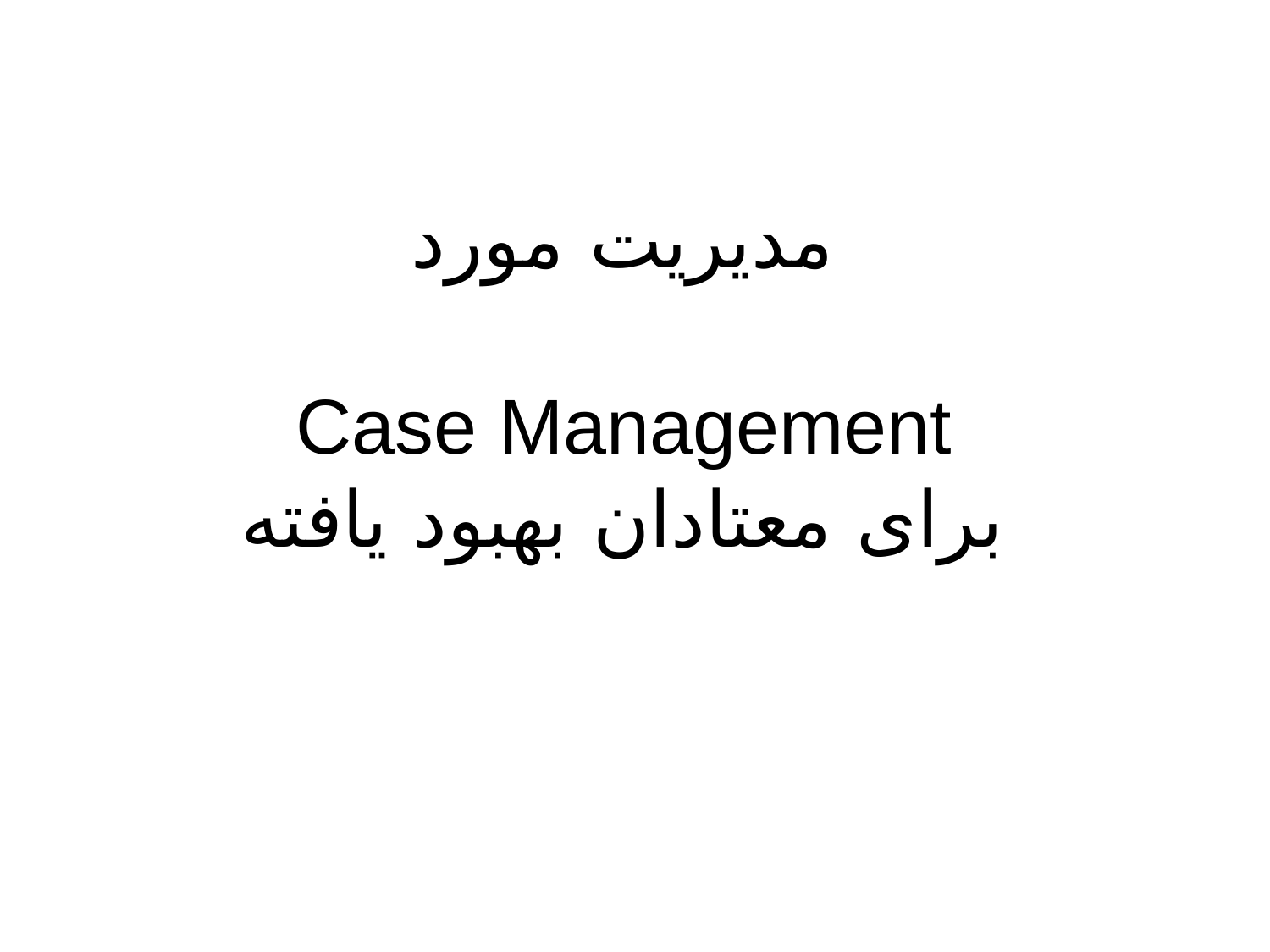

# مدیریت مورد Case Management برای معتادان بهبود یافته